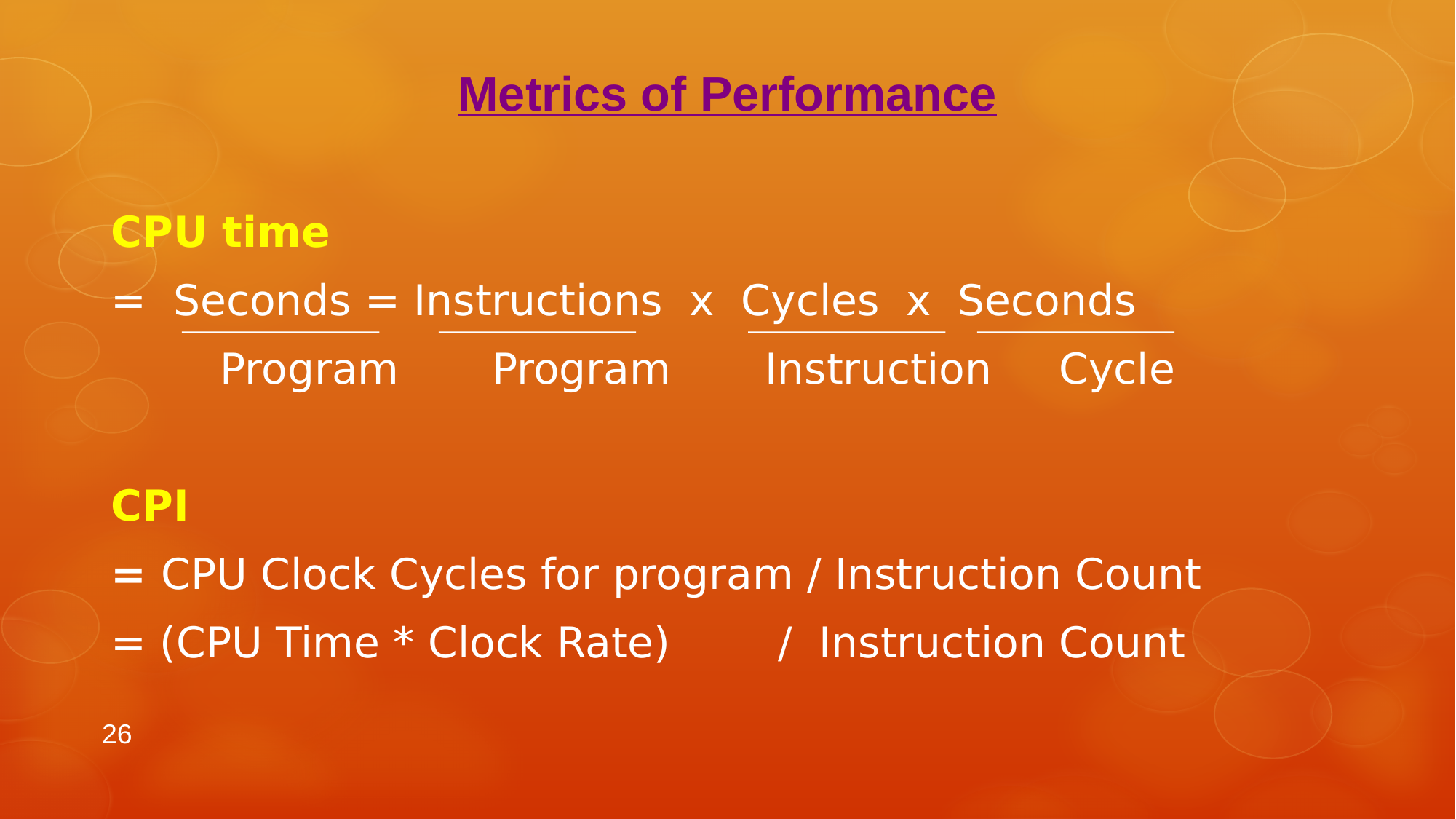

Metrics of Performance
CPU time
=  Seconds = Instructions  x  Cycles  x  Seconds
	Program	    Program       Instruction     Cycle

CPI
= CPU Clock Cycles for program / Instruction Count
= (CPU Time * Clock Rate)        /  Instruction Count

26